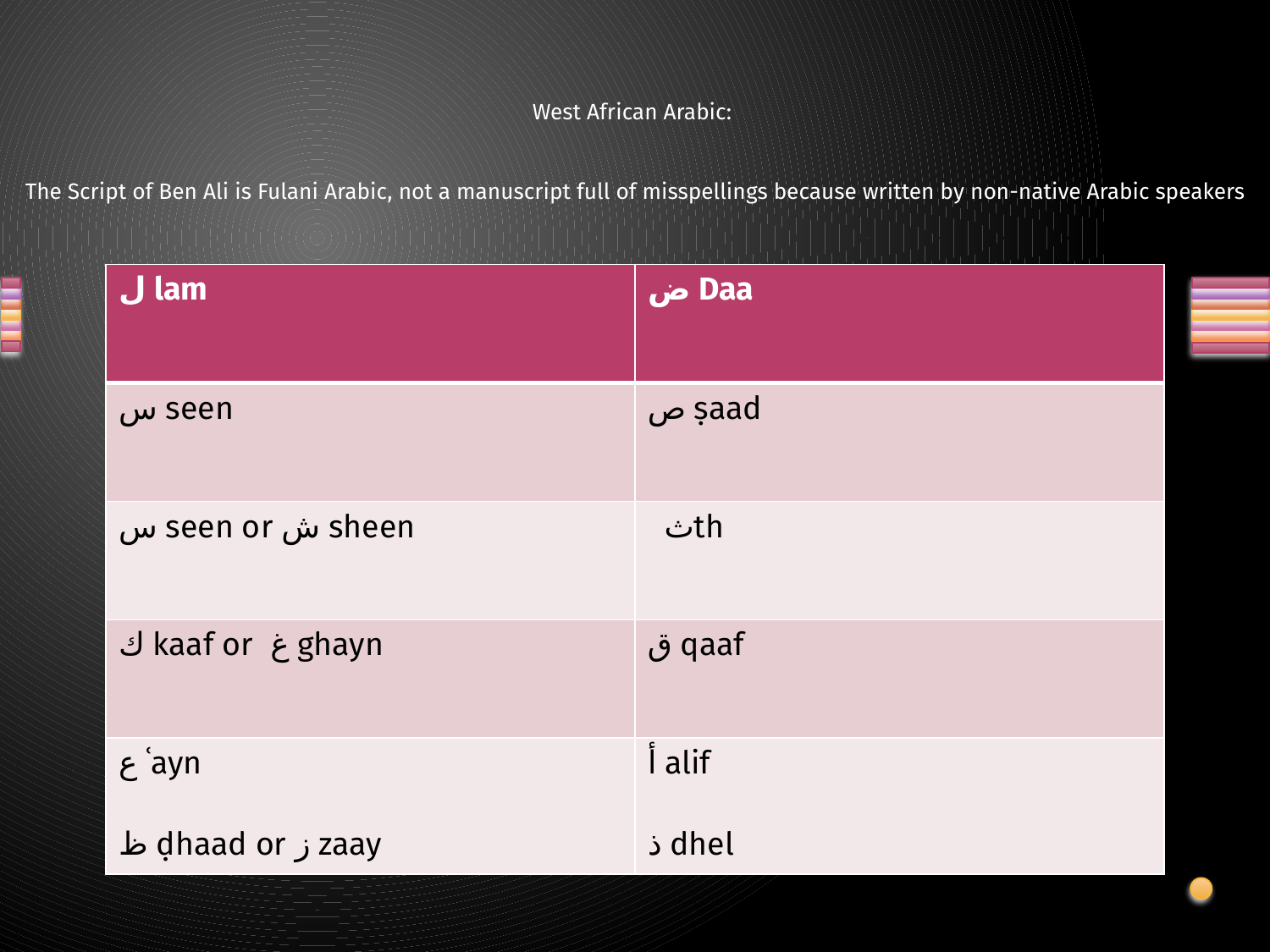

# West African Arabic: The Script of Ben Ali is Fulani Arabic, not a manuscript full of misspellings because written by non-native Arabic speakers
| ل lam | ض Daa |
| --- | --- |
| س seen | ص ṣaad |
| س seen or ش sheen | ثth |
| ك kaaf or غ ghayn | ق qaaf |
| ع ʿayn ظ ḍhaad or ز zaay | أ alif ذ dhel |